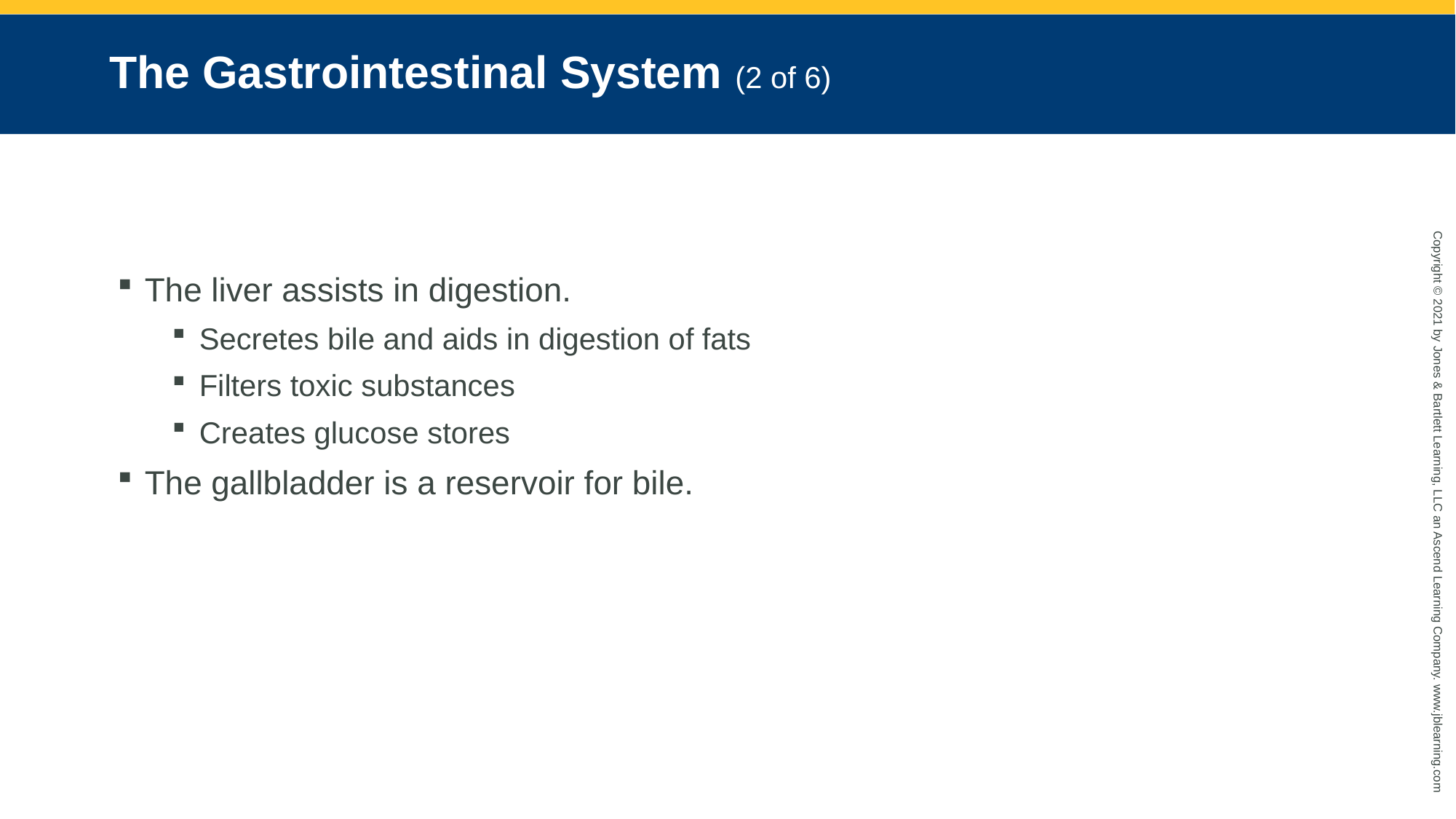

# The Gastrointestinal System (2 of 6)
The liver assists in digestion.
Secretes bile and aids in digestion of fats
Filters toxic substances
Creates glucose stores
The gallbladder is a reservoir for bile.